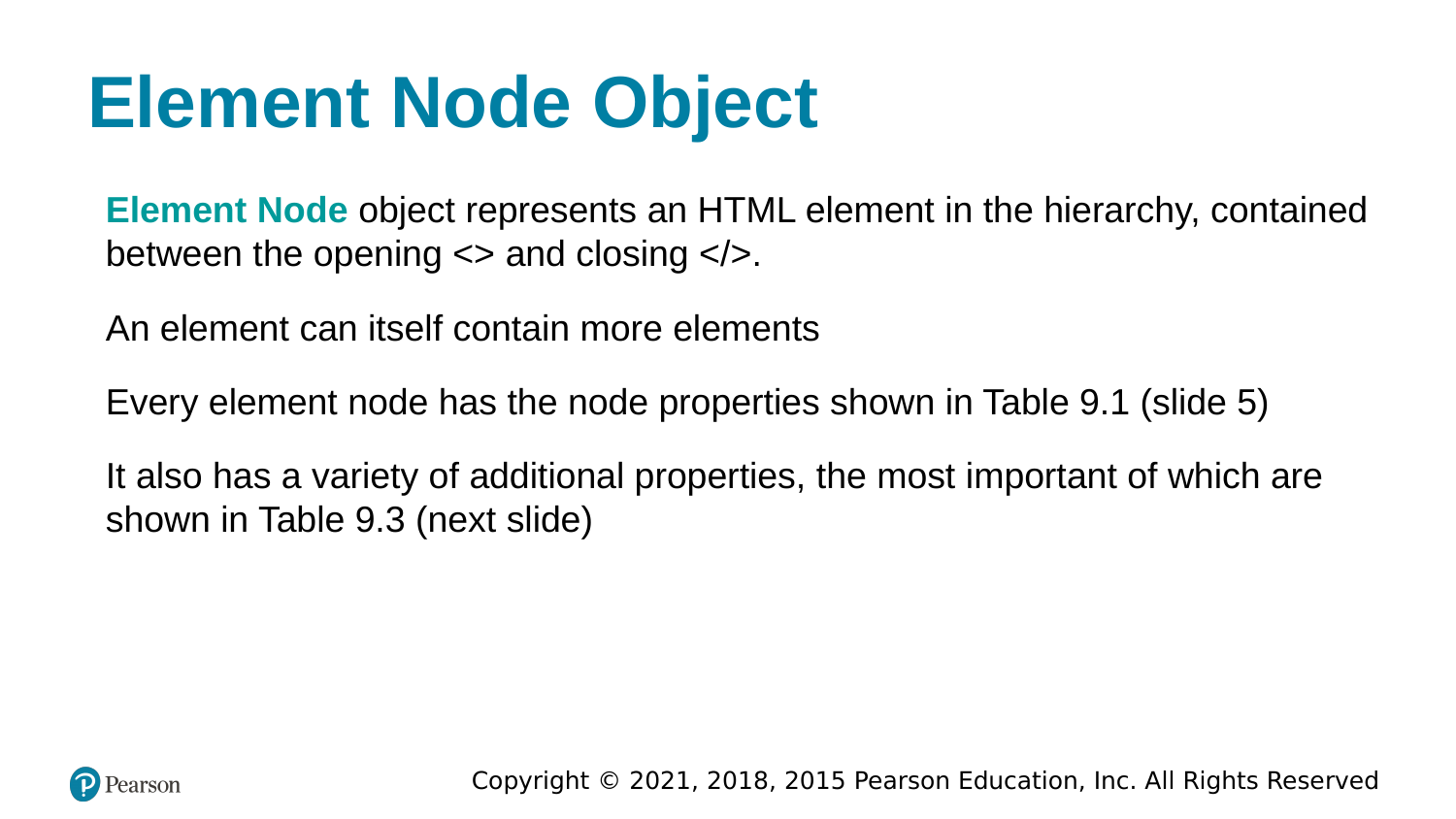

# Element Node Object
Element Node object represents an HTML element in the hierarchy, contained between the opening <> and closing </>.
An element can itself contain more elements
Every element node has the node properties shown in Table 9.1 (slide 5)
It also has a variety of additional properties, the most important of which are shown in Table 9.3 (next slide)